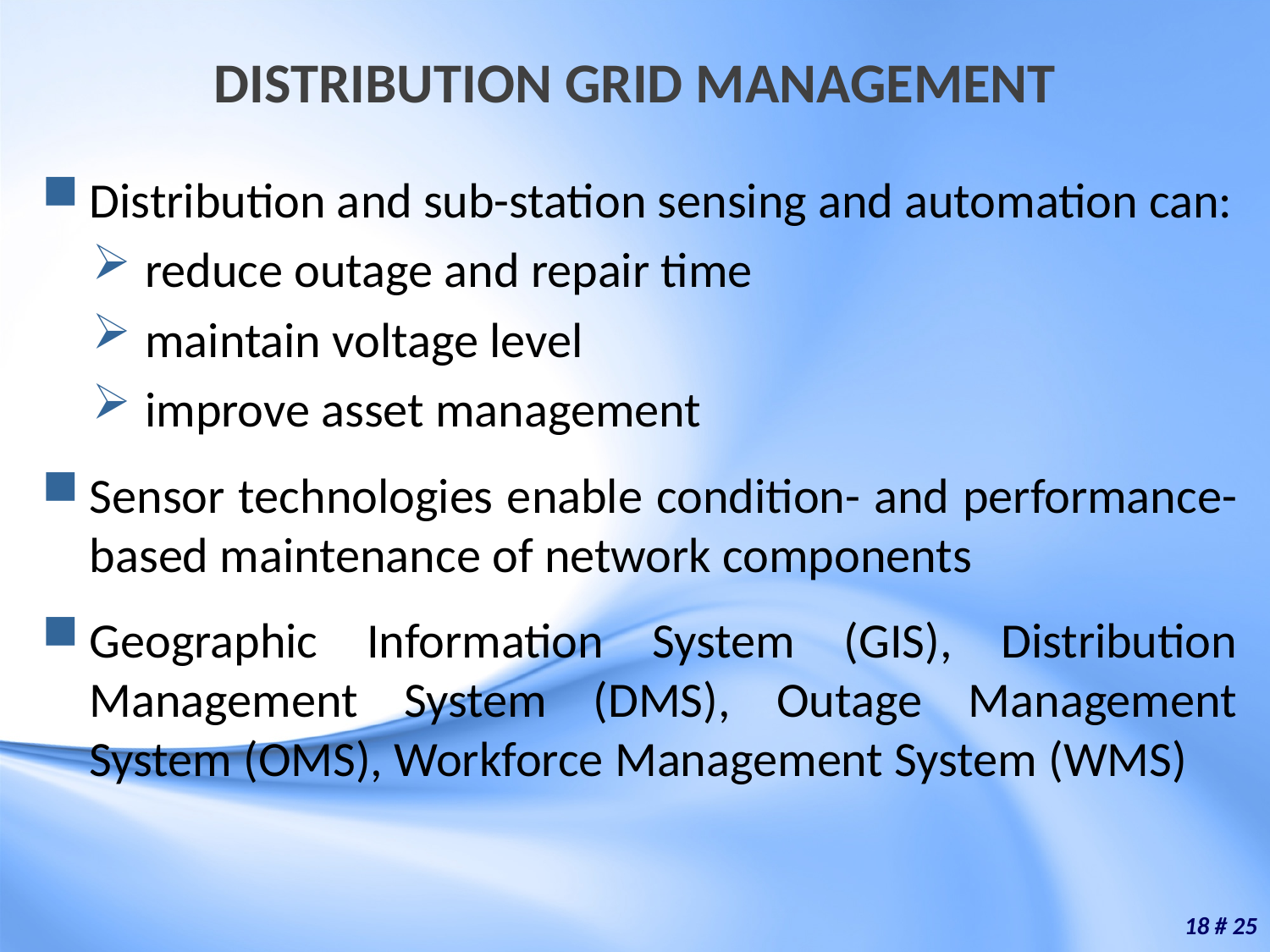

# DISTRIBUTION GRID MANAGEMENT
Distribution and sub-station sensing and automation can:
reduce outage and repair time
maintain voltage level
improve asset management
Sensor technologies enable condition- and performance-based maintenance of network components
Geographic Information System (GIS), Distribution Management System (DMS), Outage Management System (OMS), Workforce Management System (WMS)
18 # 25